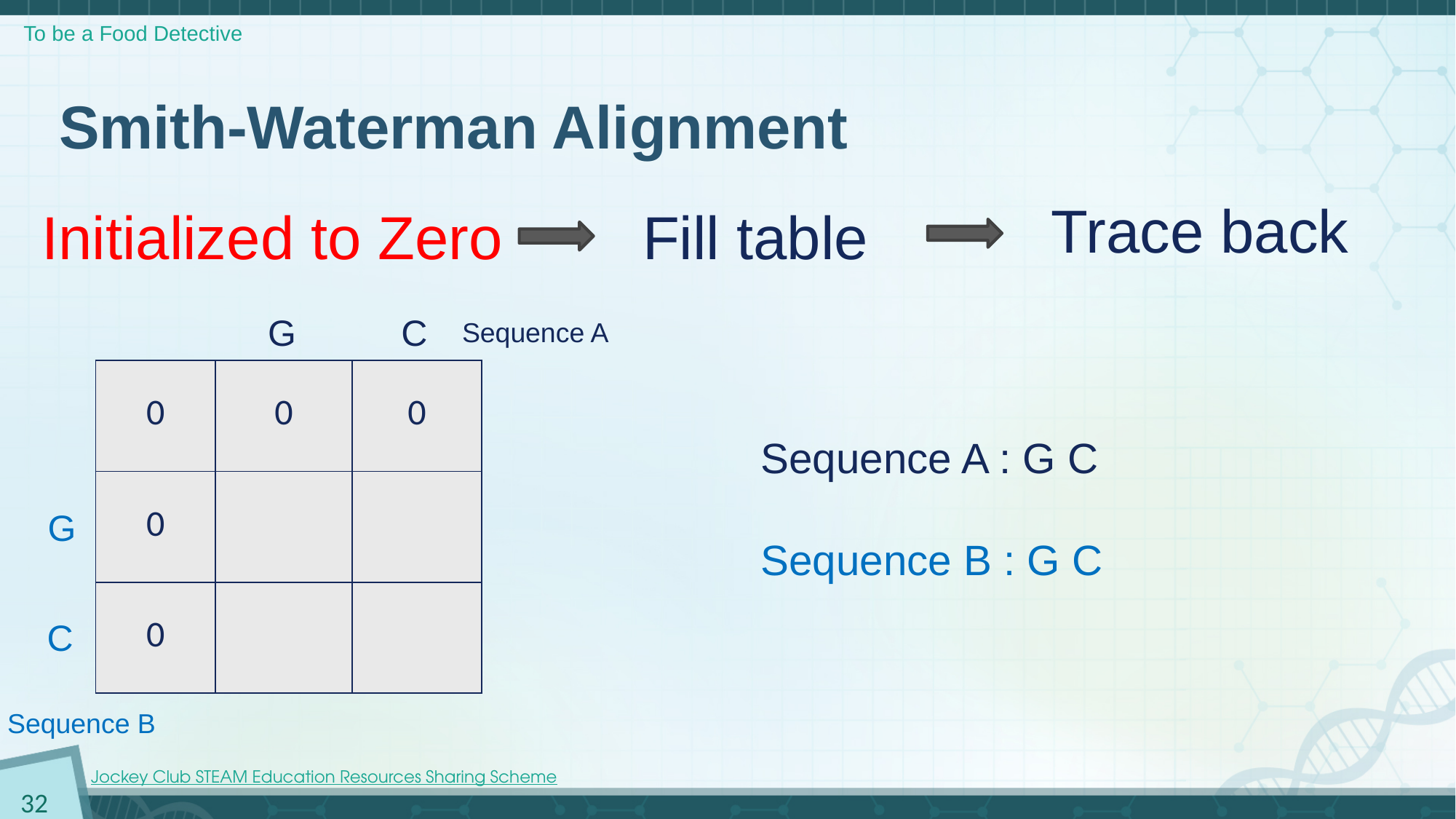

# Smith-Waterman Alignment
Trace back
Initialized to Zero
Fill table

G
C
Sequence A
| 0 | 0 | 0 |
| --- | --- | --- |
| 0 |  |  |
| 0 |  |  |
Sequence A : G C
Sequence B : G C
G
C
Sequence B
32